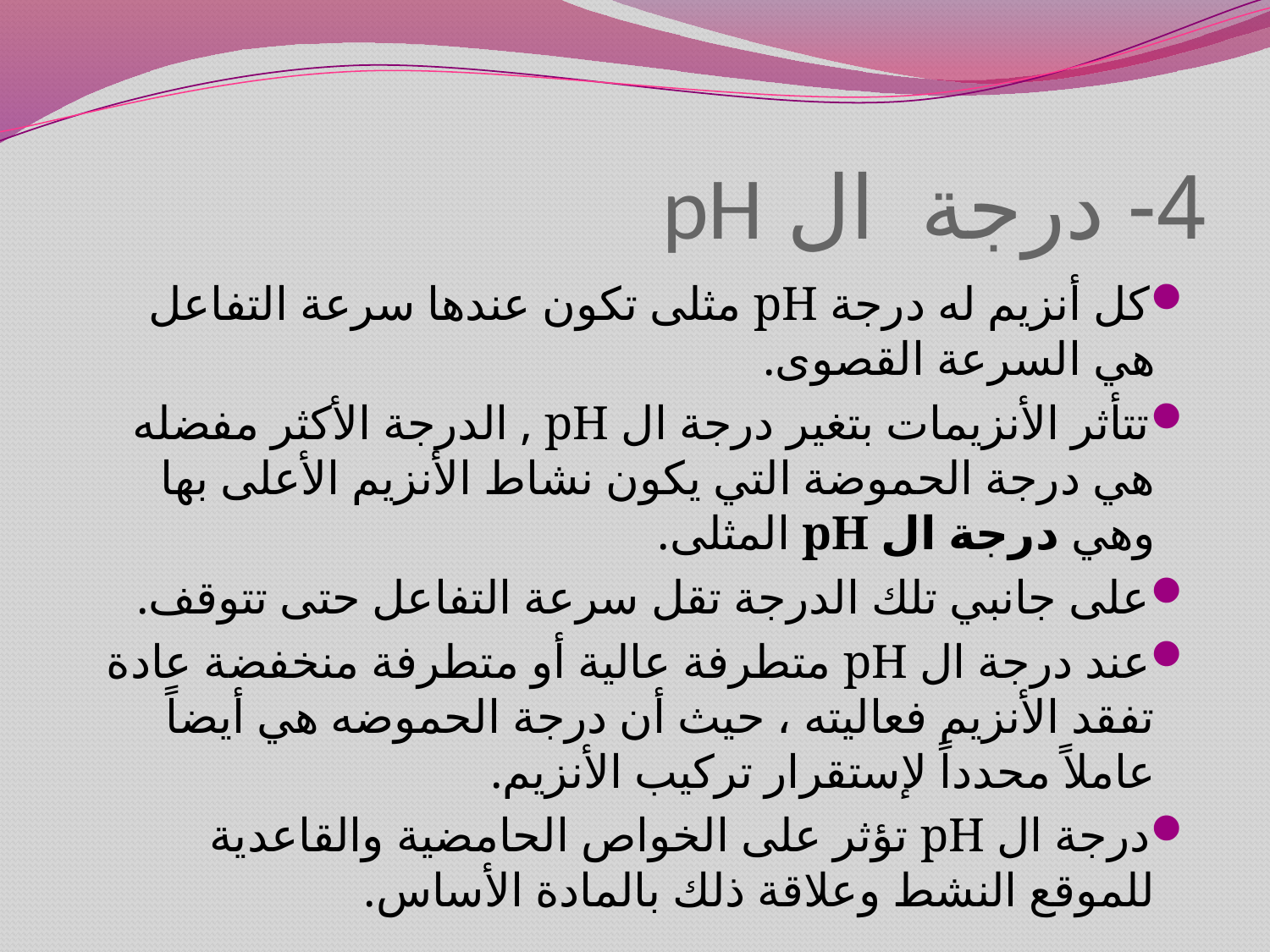

# 4- درجة  ال pH
كل أنزيم له درجة pH مثلى تكون عندها سرعة التفاعل هي السرعة القصوى.
تتأثر الأنزيمات بتغير درجة ال pH , الدرجة الأكثر مفضله هي درجة الحموضة التي يكون نشاط الأنزيم الأعلى بها وهي درجة ال pH المثلى.
على جانبي تلك الدرجة تقل سرعة التفاعل حتى تتوقف.
عند درجة ال pH متطرفة عالية أو متطرفة منخفضة عادة تفقد الأنزيم فعاليته ، حيث أن درجة الحموضه هي أيضاً عاملاً محدداً لإستقرار تركيب الأنزيم.
درجة ال pH تؤثر على الخواص الحامضية والقاعدية للموقع النشط وعلاقة ذلك بالمادة الأساس.